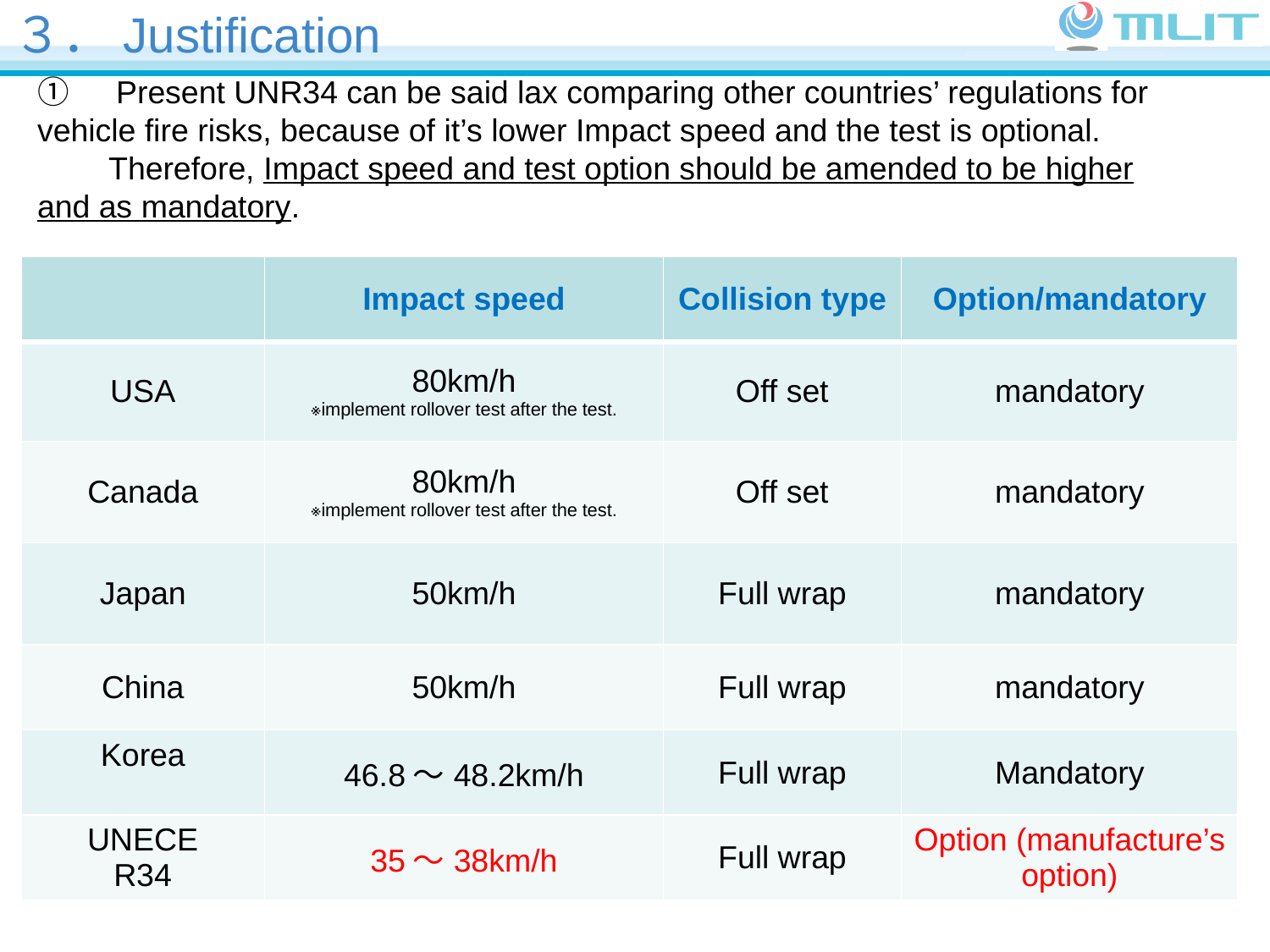

# ３．Justification
①　Present UNR34 can be said lax comparing other countries’ regulations for vehicle fire risks, because of it’s lower Impact speed and the test is optional.
　　Therefore, Impact speed and test option should be amended to be higher and as mandatory.
|  | Impact speed | Collision type | Option/mandatory |
| --- | --- | --- | --- |
| USA | 80km/h ※implement rollover test after the test. | Off set | mandatory |
| Canada | 80km/h ※implement rollover test after the test. | Off set | mandatory |
| Japan | 50km/h | Full wrap | mandatory |
| China | 50km/h | Full wrap | mandatory |
| Korea | 46.8～48.2km/h | Full wrap | Mandatory |
| UNECE R34 | 35～38km/h | Full wrap | Option (manufacture’s option) |